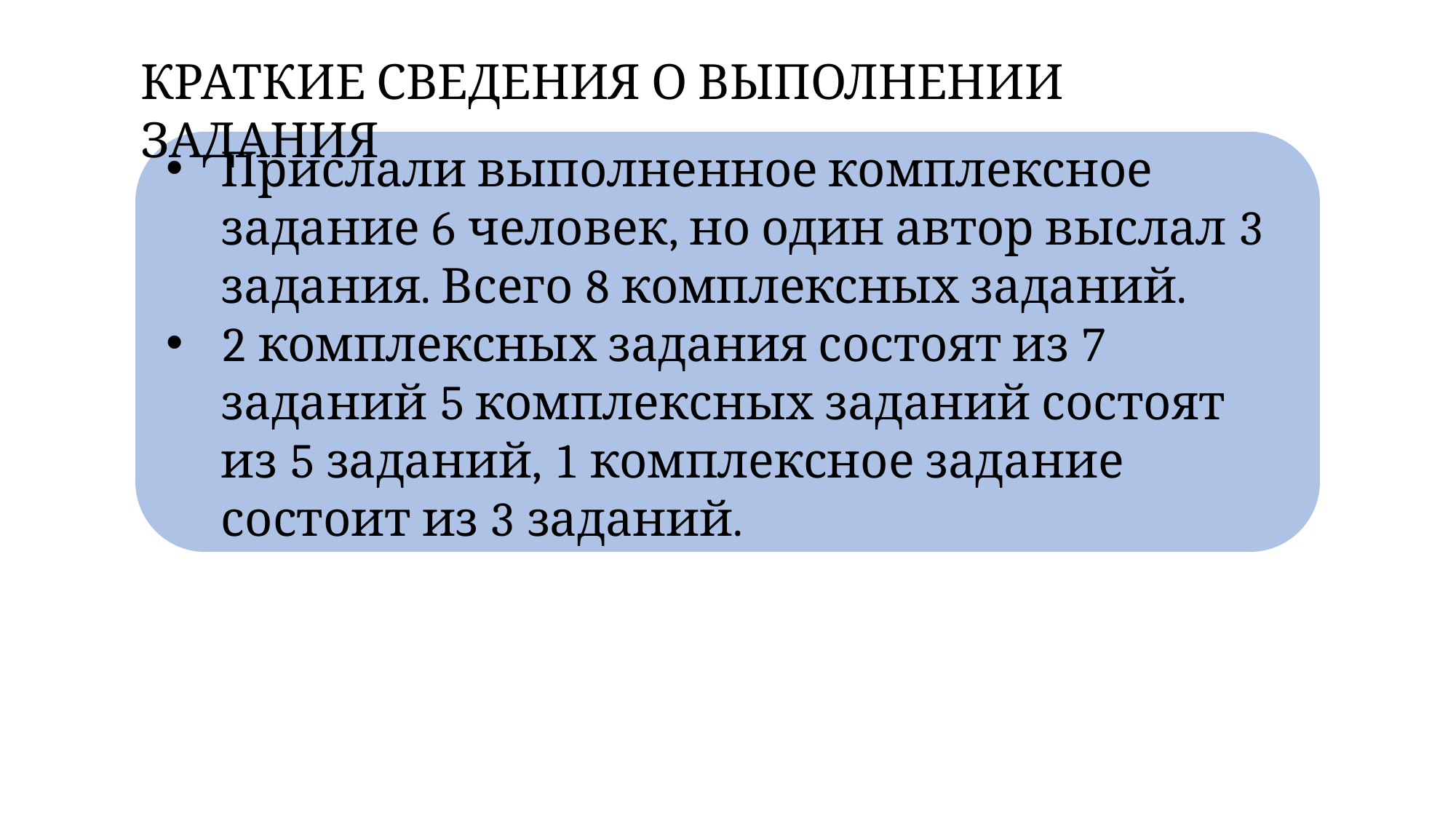

КРАТКИЕ СВЕДЕНИЯ О ВЫПОЛНЕНИИ ЗАДАНИЯ
Прислали выполненное комплексное задание 6 человек, но один автор выслал 3 задания. Всего 8 комплексных заданий.
2 комплексных задания состоят из 7 заданий 5 комплексных заданий состоят из 5 заданий, 1 комплексное задание состоит из 3 заданий.